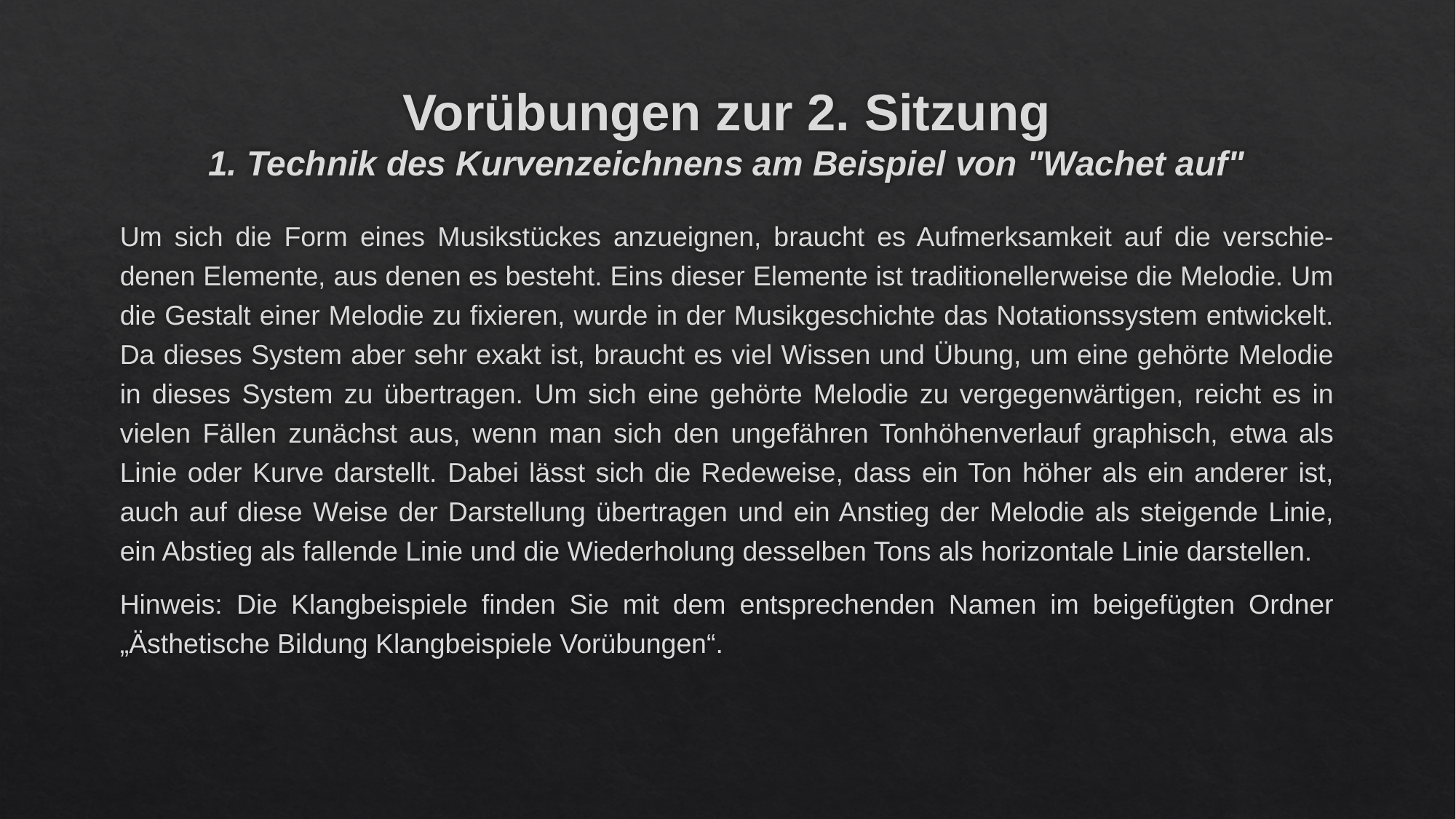

# Vorübungen zur 2. Sitzung 1. Technik des Kurvenzeichnens am Beispiel von "Wachet auf"
Um sich die Form eines Musikstückes anzueignen, braucht es Aufmerksamkeit auf die verschie-denen Elemente, aus denen es besteht. Eins dieser Elemente ist traditionellerweise die Melodie. Um die Gestalt einer Melodie zu fixieren, wurde in der Musikgeschichte das Notationssystem entwickelt. Da dieses System aber sehr exakt ist, braucht es viel Wissen und Übung, um eine gehörte Melodie in dieses System zu übertragen. Um sich eine gehörte Melodie zu vergegenwärtigen, reicht es in vielen Fällen zunächst aus, wenn man sich den ungefähren Tonhöhenverlauf graphisch, etwa als Linie oder Kurve darstellt. Dabei lässt sich die Redeweise, dass ein Ton höher als ein anderer ist, auch auf diese Weise der Darstellung übertragen und ein Anstieg der Melodie als steigende Linie, ein Abstieg als fallende Linie und die Wiederholung desselben Tons als horizontale Linie darstellen.
Hinweis: Die Klangbeispiele finden Sie mit dem entsprechenden Namen im beigefügten Ordner „Ästhetische Bildung Klangbeispiele Vorübungen“.